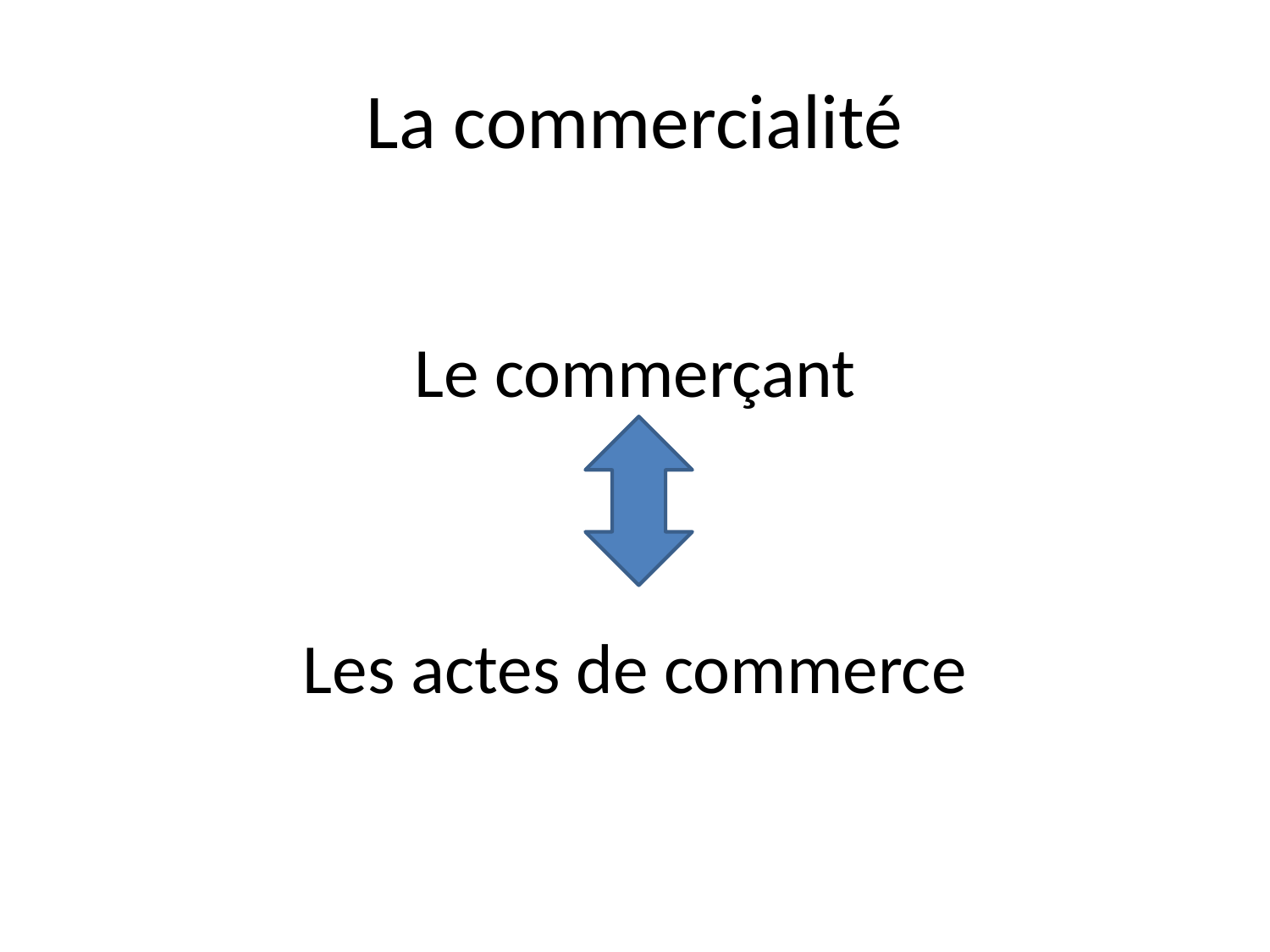

# La commercialité

Le commerçant

Les actes de commerce